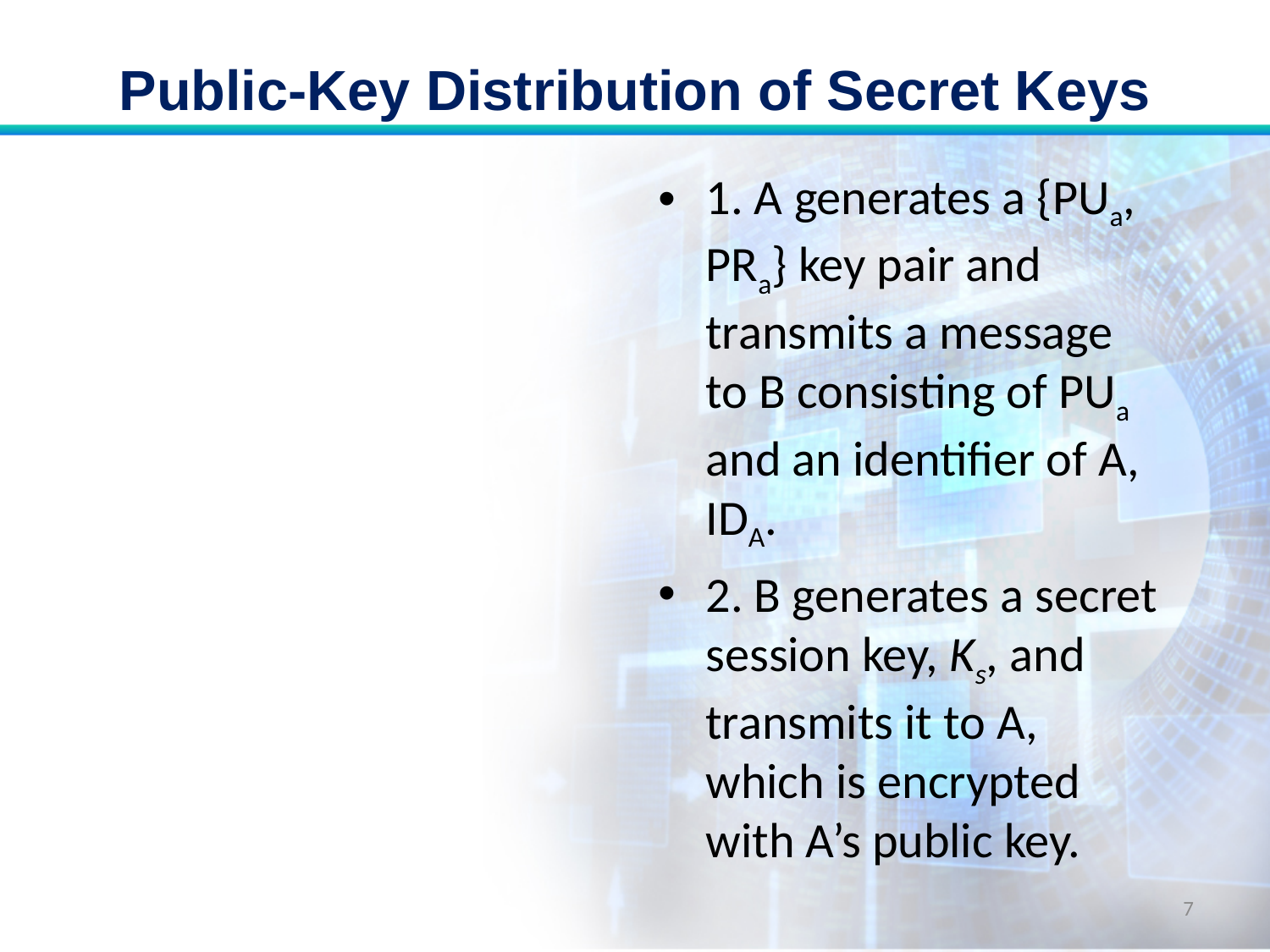

# Public-Key Distribution of Secret Keys
1. A generates a {PUa, PRa} key pair and transmits a message to B consisting of PUa and an identifier of A, IDA.
2. B generates a secret session key, Ks, and transmits it to A, which is encrypted with A’s public key.
7